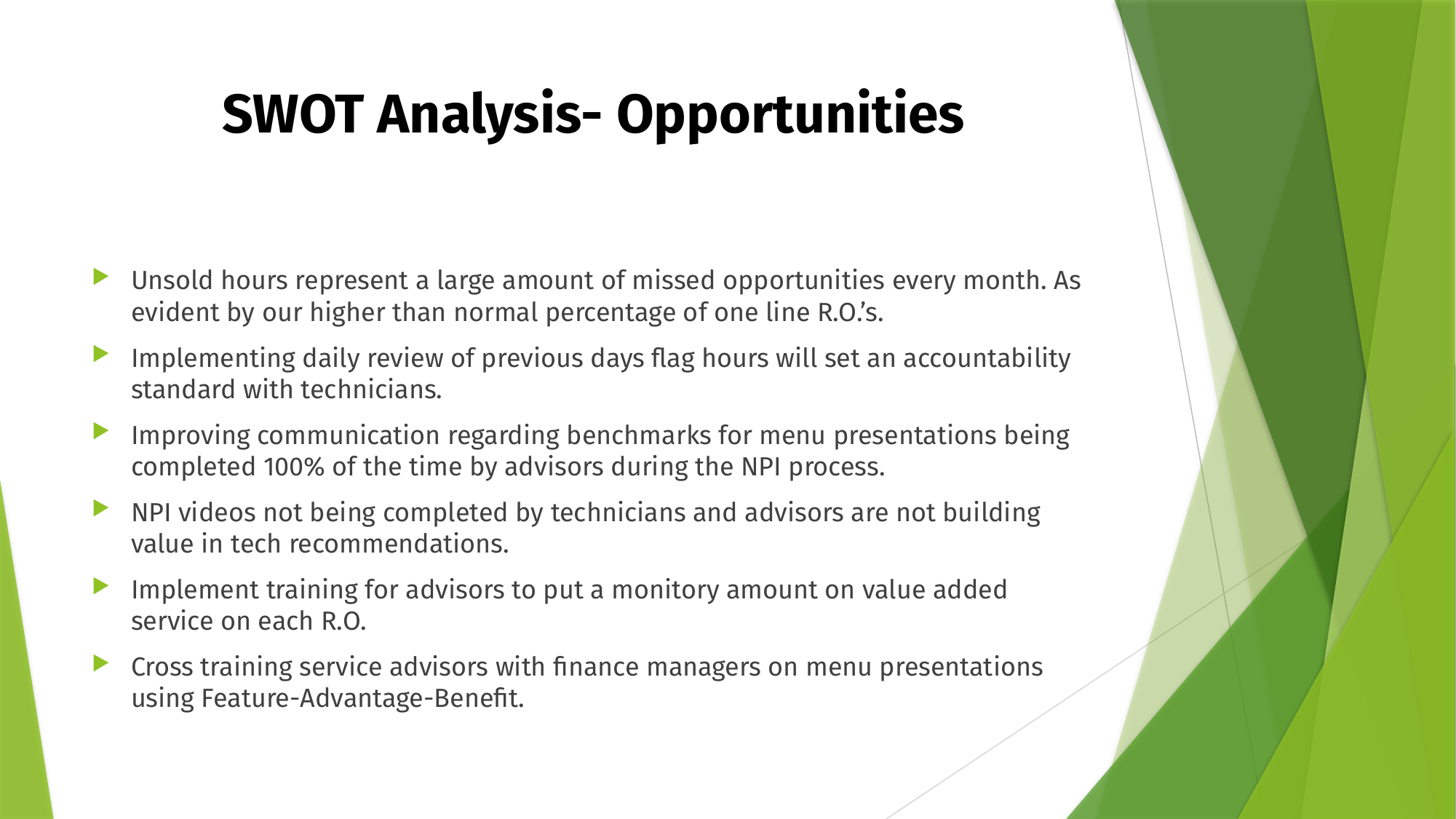

# SWOT Analysis- Opportunities
Unsold hours represent a large amount of missed opportunities every month. As evident by our higher than normal percentage of one line R.O.’s.
Implementing daily review of previous days flag hours will set an accountability standard with technicians.
Improving communication regarding benchmarks for menu presentations being completed 100% of the time by advisors during the NPI process.
NPI videos not being completed by technicians and advisors are not building value in tech recommendations.
Implement training for advisors to put a monitory amount on value added service on each R.O.
Cross training service advisors with finance managers on menu presentations using Feature-Advantage-Benefit.